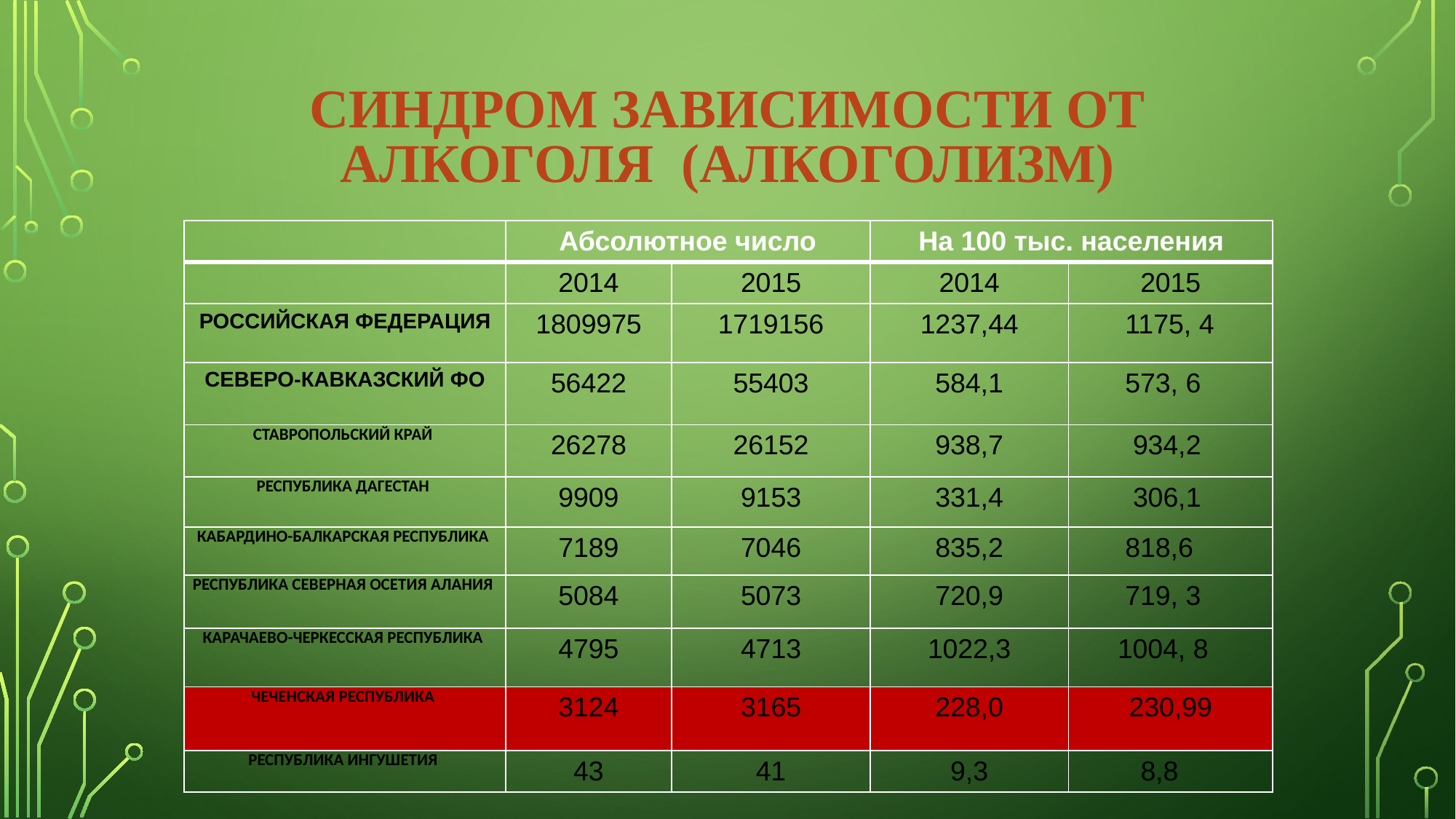

# Синдром зависимости от алкоголя  (алкоголизм)
|  | Абсолютное число |  | На 100 тыс. населения |  |
| --- | --- | --- | --- | --- |
|  | 2014 | 2015 | 2014 | 2015 |
| РОССИЙСКАЯ ФЕДЕРАЦИЯ | 1809975 | 1719156 | 1237,44 | 1175, 4 |
| СЕВЕРО-КАВКАЗСКИЙ ФО | 56422 | 55403 | 584,1 | 573, 6 |
| СТАВРОПОЛЬСКИЙ КРАЙ | 26278 | 26152 | 938,7 | 934,2 |
| РЕСПУБЛИКА ДАГЕСТАН | 9909 | 9153 | 331,4 | 306,1 |
| КАБАРДИНО-БАЛКАРСКАЯ РЕСПУБЛИКА | 7189 | 7046 | 835,2 | 818,6 |
| РЕСПУБЛИКА СЕВЕРНАЯ ОСЕТИЯ АЛАНИЯ | 5084 | 5073 | 720,9 | 719, 3 |
| КАРАЧАЕВО-ЧЕРКЕССКАЯ РЕСПУБЛИКА | 4795 | 4713 | 1022,3 | 1004, 8 |
| ЧЕЧЕНСКАЯ РЕСПУБЛИКА | 3124 | 3165 | 228,0 | 230,99 |
| РЕСПУБЛИКА ИНГУШЕТИЯ | 43 | 41 | 9,3 | 8,8 |